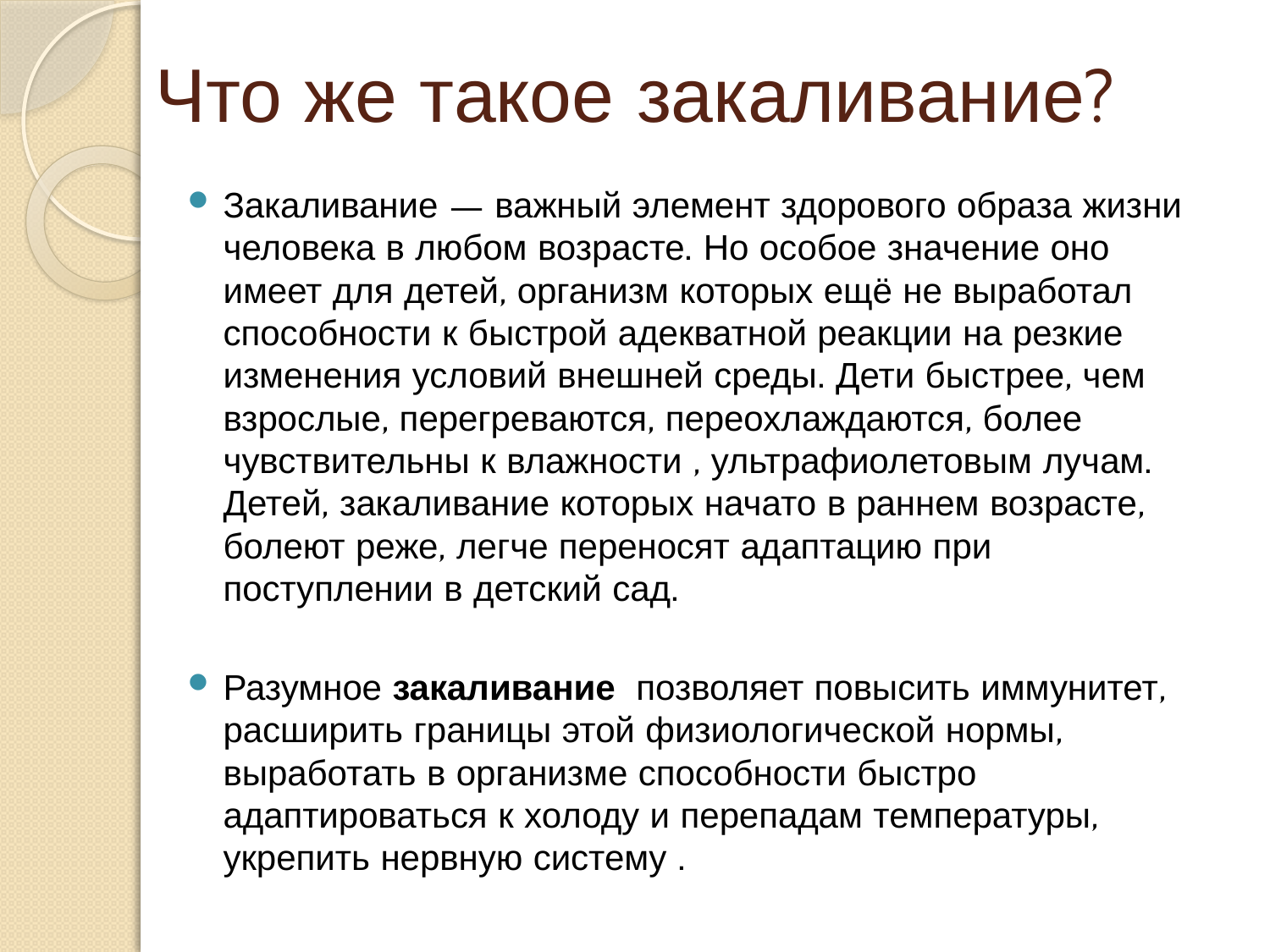

# Что же такое закаливание?
Закаливание — важный элемент здорового образа жизни человека в любом возрасте. Но особое значение оно имеет для детей, организм которых ещё не выработал способности к быстрой адекватной реакции на резкие изменения условий внешней среды. Дети быстрее, чем взрослые, перегреваются, переохлаждаются, более чувствительны к влажности , ультрафиолетовым лучам. Детей, закаливание которых начато в раннем возрасте, болеют реже, легче переносят адаптацию при поступлении в детский сад.

Разумное закаливание  позволяет повысить иммунитет, расширить границы этой физиологической нормы, выработать в организме способности быстро адаптироваться к холоду и перепадам температуры, укрепить нервную систему .